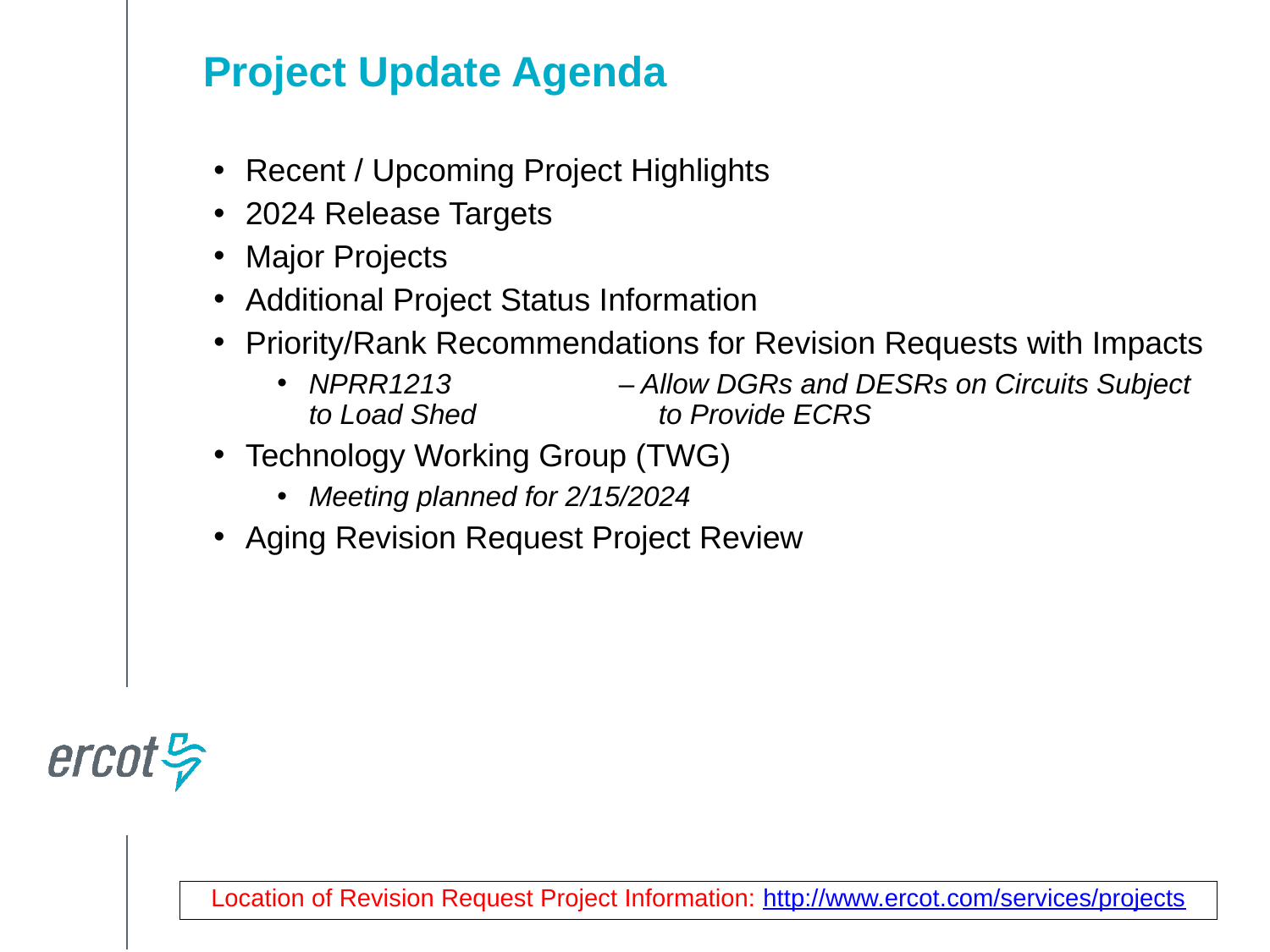

Project Update Agenda
Recent / Upcoming Project Highlights
2024 Release Targets
Major Projects
Additional Project Status Information
Priority/Rank Recommendations for Revision Requests with Impacts
NPRR1213 	– Allow DGRs and DESRs on Circuits Subject to Load Shed 		to Provide ECRS
Technology Working Group (TWG)
Meeting planned for 2/15/2024
Aging Revision Request Project Review
Location of Revision Request Project Information: http://www.ercot.com/services/projects